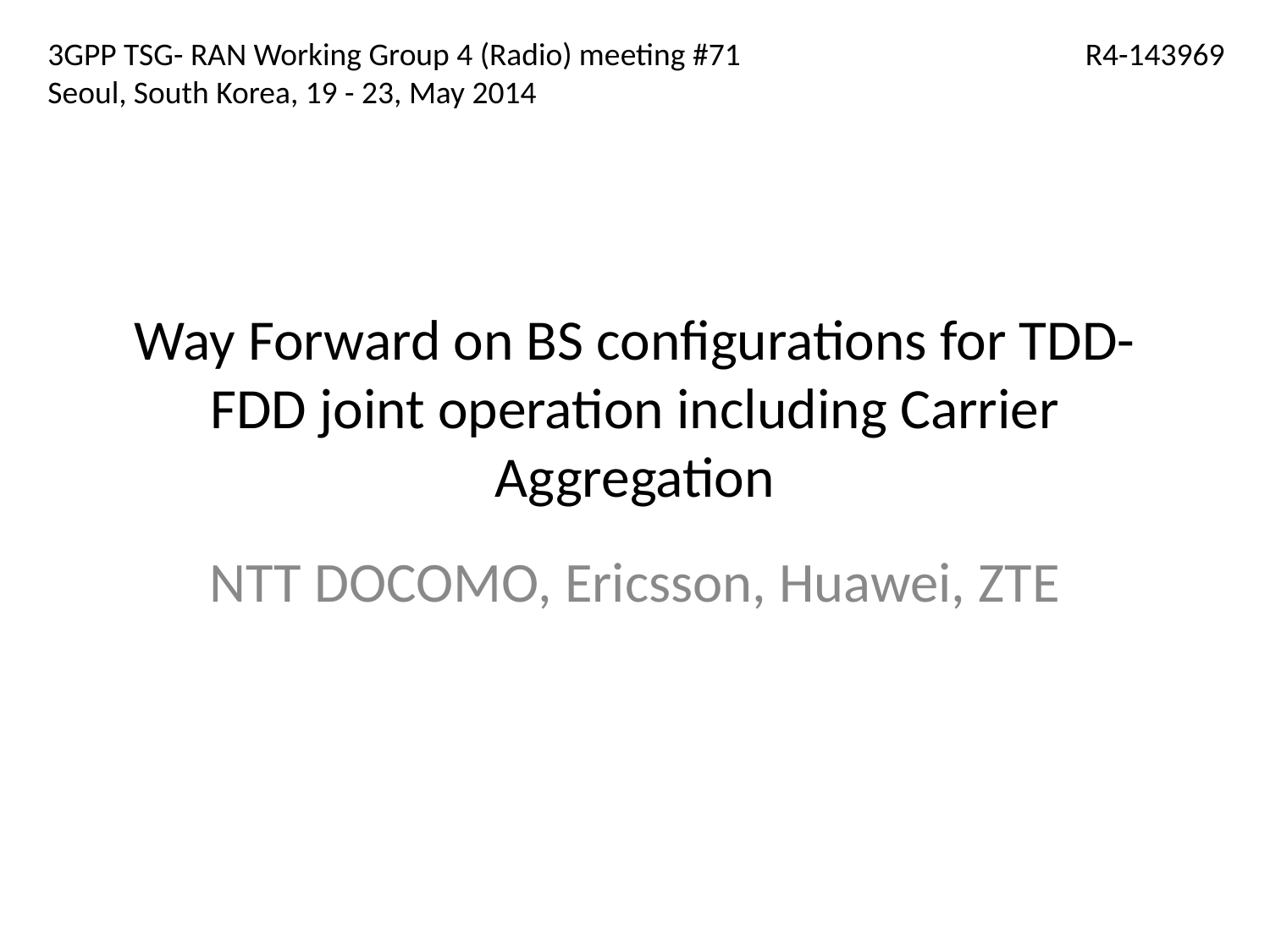

3GPP TSG- RAN Working Group 4 (Radio) meeting #71 			   R4-143969
Seoul, South Korea, 19 - 23, May 2014
# Way Forward on BS configurations for TDD-FDD joint operation including Carrier Aggregation
NTT DOCOMO, Ericsson, Huawei, ZTE